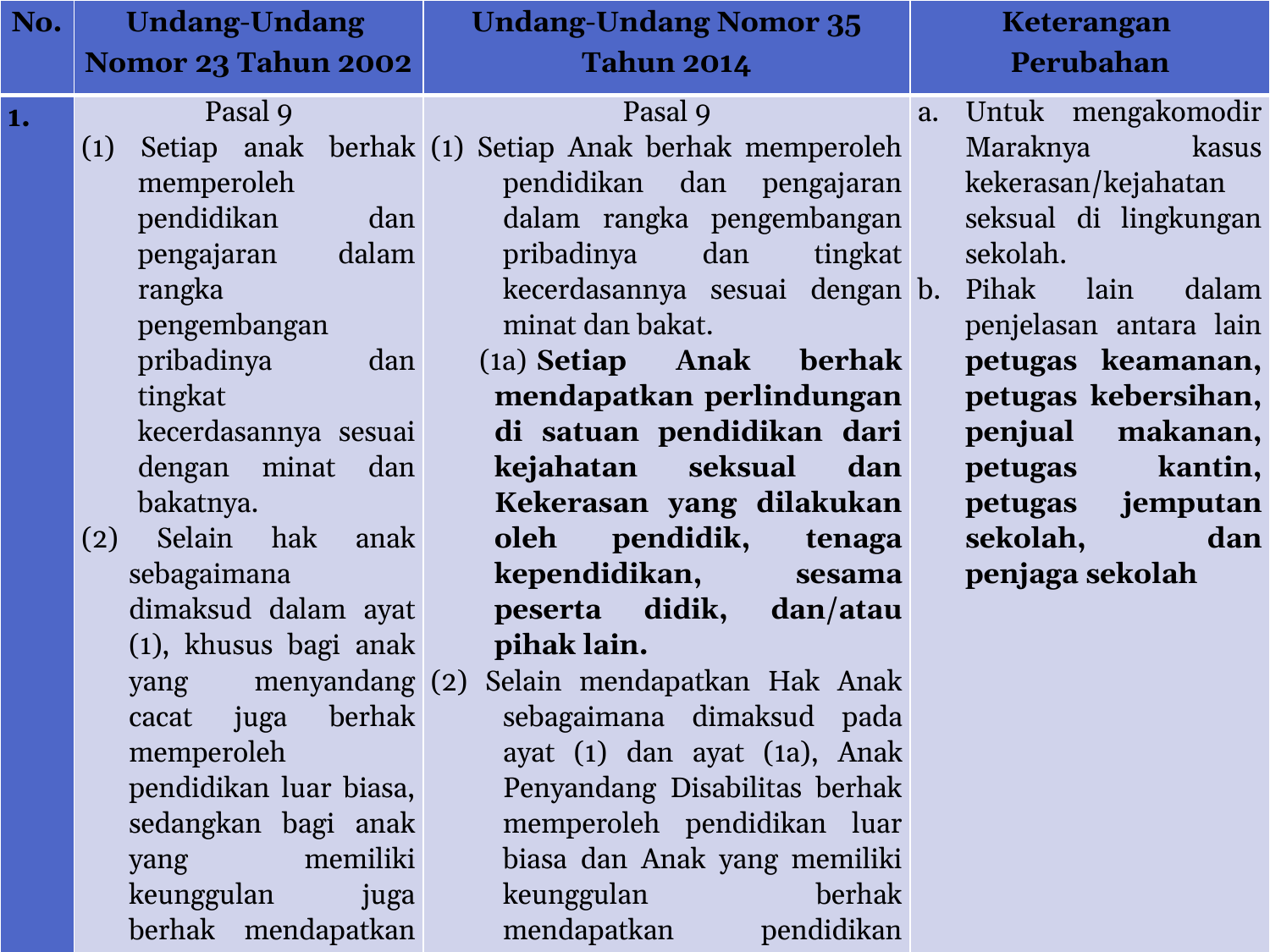

| No. | Undang-Undang Nomor 23 Tahun 2002 | Undang-Undang Nomor 35 Tahun 2014 | Keterangan Perubahan |
| --- | --- | --- | --- |
|  | Pasal 9 (1) Setiap anak berhak memperoleh pendidikan dan pengajaran dalam rangka pengembangan pribadinya dan tingkat kecerdasannya sesuai dengan minat dan bakatnya. (2) Selain hak anak sebagaimana dimaksud dalam ayat (1), khusus bagi anak yang menyandang cacat juga berhak memperoleh pendidikan luar biasa, sedangkan bagi anak yang memiliki keunggulan juga berhak mendapatkan pendidikan khusus. | Pasal 9 (1) Setiap Anak berhak memperoleh pendidikan dan pengajaran dalam rangka pengembangan pribadinya dan tingkat kecerdasannya sesuai dengan minat dan bakat. (1a) Setiap Anak berhak mendapatkan perlindungan di satuan pendidikan dari kejahatan seksual dan Kekerasan yang dilakukan oleh pendidik, tenaga kependidikan, sesama peserta didik, dan/atau pihak lain. (2) Selain mendapatkan Hak Anak sebagaimana dimaksud pada ayat (1) dan ayat (1a), Anak Penyandang Disabilitas berhak memperoleh pendidikan luar biasa dan Anak yang memiliki keunggulan berhak mendapatkan pendidikan khusus. | Untuk mengakomodir Maraknya kasus kekerasan/kejahatan seksual di lingkungan sekolah. Pihak lain dalam penjelasan antara lain petugas keamanan, petugas kebersihan, penjual makanan, petugas kantin, petugas jemputan sekolah, dan penjaga sekolah |